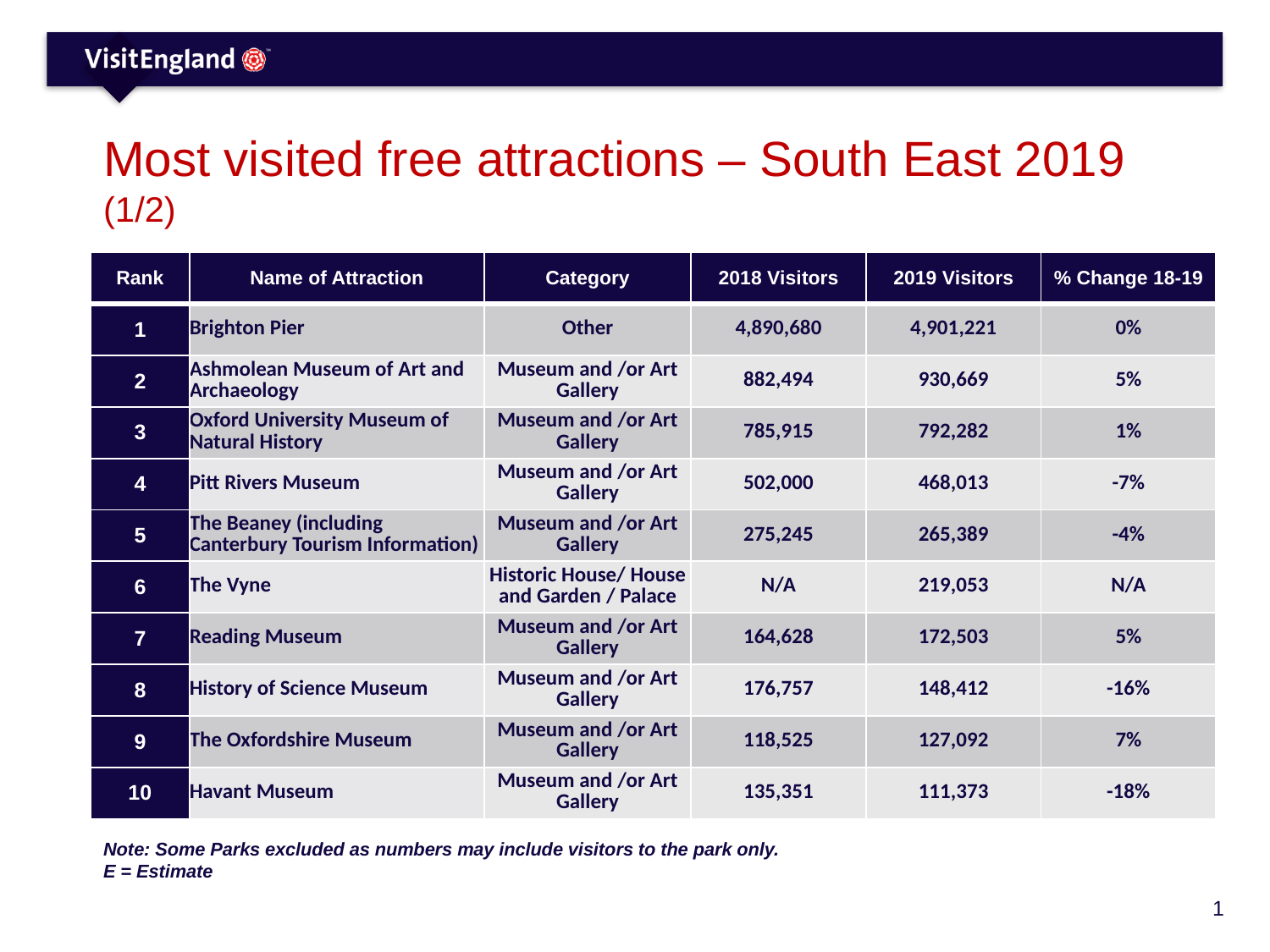

# Most visited free attractions – South East 2019 (1/2)
| Rank | Name of Attraction | Category | 2018 Visitors | 2019 Visitors | % Change 18-19 |
| --- | --- | --- | --- | --- | --- |
| 1 | Brighton Pier | Other | 4,890,680 | 4,901,221 | 0% |
| 2 | Ashmolean Museum of Art and Archaeology | Museum and /or Art Gallery | 882,494 | 930,669 | 5% |
| 3 | Oxford University Museum of Natural History | Museum and /or Art Gallery | 785,915 | 792,282 | 1% |
| 4 | Pitt Rivers Museum | Museum and /or Art Gallery | 502,000 | 468,013 | -7% |
| 5 | The Beaney (including Canterbury Tourism Information) | Museum and /or Art Gallery | 275,245 | 265,389 | -4% |
| 6 | The Vyne | Historic House/ House and Garden / Palace | N/A | 219,053 | N/A |
| 7 | Reading Museum | Museum and /or Art Gallery | 164,628 | 172,503 | 5% |
| 8 | History of Science Museum | Museum and /or Art Gallery | 176,757 | 148,412 | -16% |
| 9 | The Oxfordshire Museum | Museum and /or Art Gallery | 118,525 | 127,092 | 7% |
| 10 | Havant Museum | Museum and /or Art Gallery | 135,351 | 111,373 | -18% |
Note: Some Parks excluded as numbers may include visitors to the park only.
E = Estimate